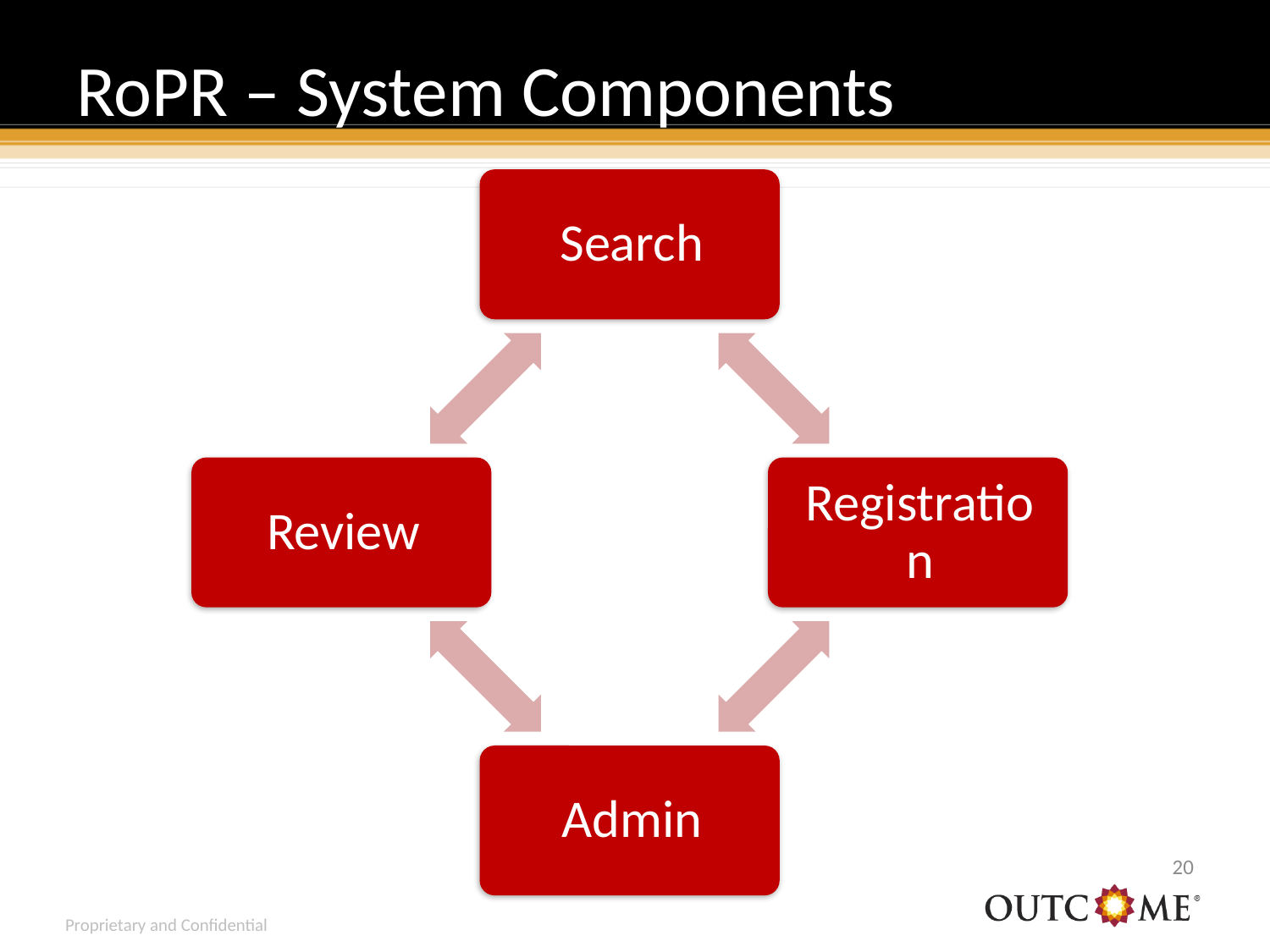

# RoPR – System Components
Search

Registration

Admin

Review

20